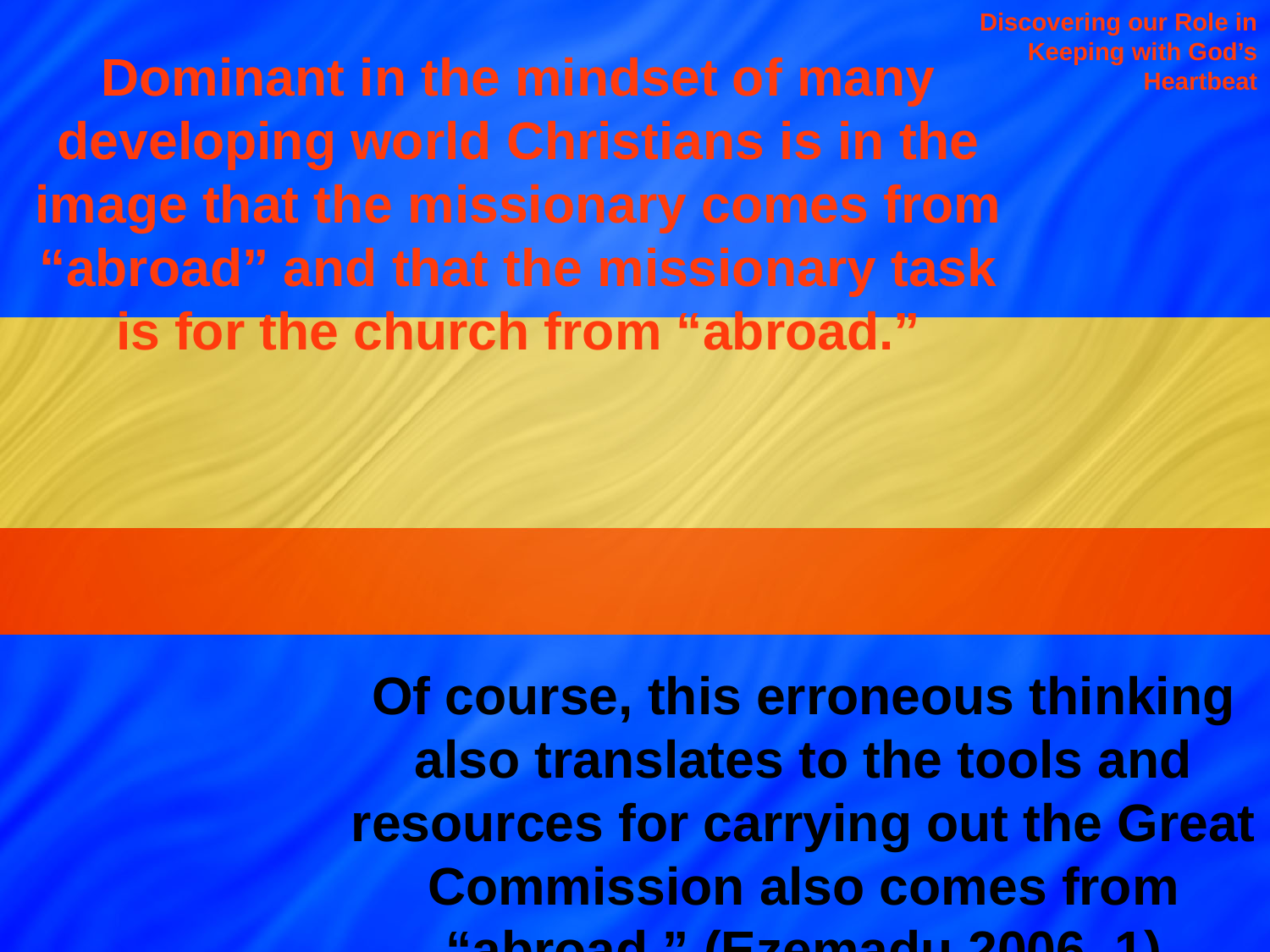

Discovering our Role in Keeping with God’s Heartbeat
Dominant in the mindset of many developing world Christians is in the image that the missionary comes from “abroad” and that the missionary task is for the church from “abroad.”
Of course, this erroneous thinking also translates to the tools and resources for carrying out the Great Commission also comes from “abroad.” (Ezemadu 2006, 1)